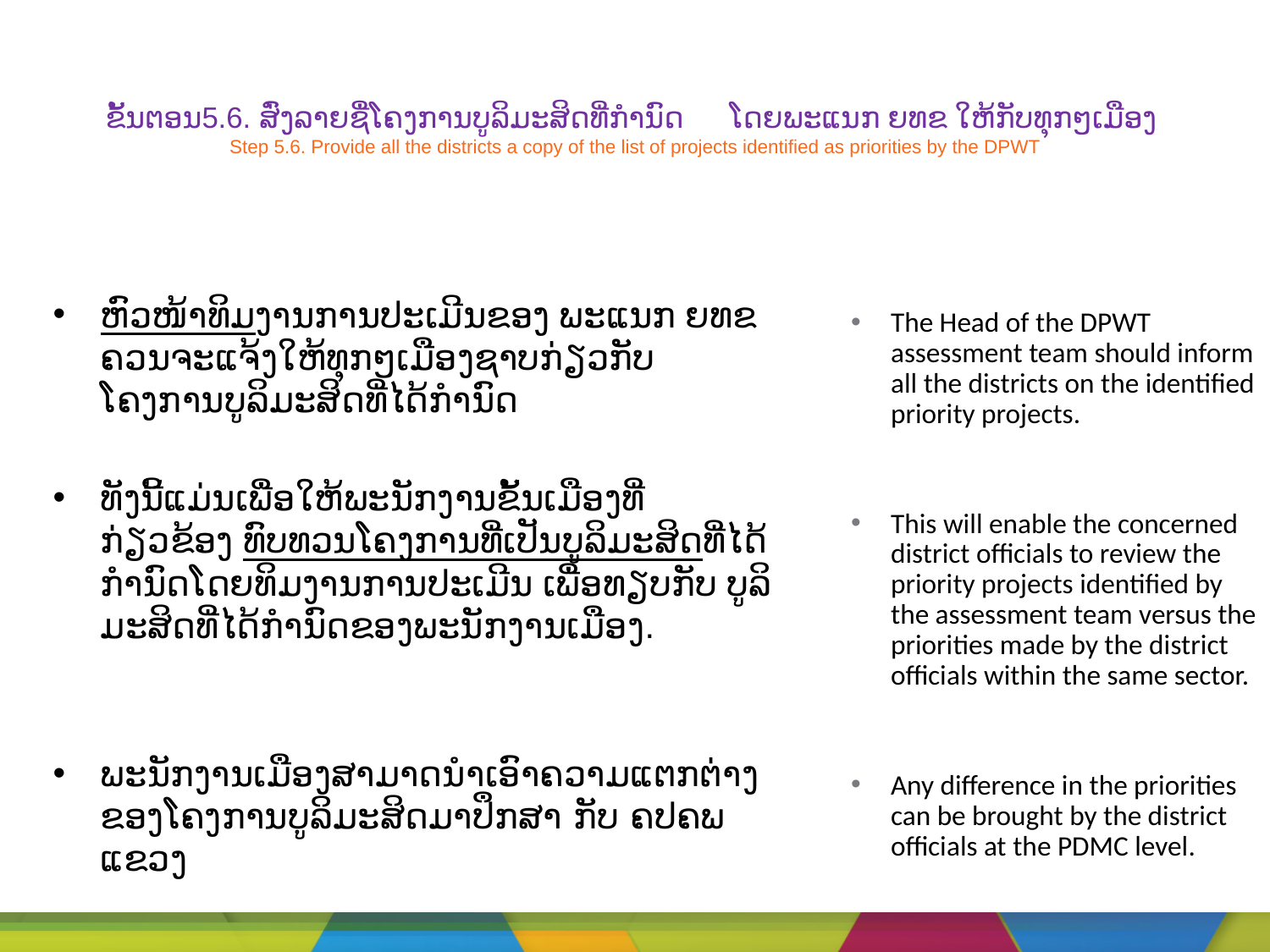

# ຂັ້ນຕອນ5.6. ສົ່ງລາຍຊື່ໂຄງການບູລິມະສິດທີ່ກໍານົດ      ໂດຍພະແນກ ຍທຂ ໃຫ້ກັບທຸກໆເມືອງ Step 5.6. Provide all the districts a copy of the list of projects identified as priorities by the DPWT
ຫົວໜ້າທິມງານການປະເມີນຂອງ ພະແນກ ຍທຂ ຄວນຈະແຈ້ງໃຫ້ທຸກໆເມືອງຊາບກ່ຽວກັບໂຄງການບູລິມະສິດທີ່ໄດ້ກໍານົດ

ທັງນີ້ແມ່ນເພື່ອໃຫ້ພະນັກງານຂັ້ນເມືອງທີ່ກ່ຽວຂ້ອງ ທົບທວນໂຄງການທີ່ເປັນບູລິມະສິດທີ່ໄດ້ກໍານົດໂດຍທິມງານການປະເມີນ ເພື່ອທຽບກັບ ບູລິມະສິດທີ່ໄດ້ກໍານົດຂອງພະນັກງານເມືອງ.

ພະນັກງານເມືອງສາມາດນໍາເອົາຄວາມແຕກຕ່າງຂອງໂຄງການບູລິມະສິດມາປຶກສາ ກັບ ຄປຄພ ແຂວງ

The Head of the DPWT assessment team should inform all the districts on the identified priority projects.

This will enable the concerned district officials to review the priority projects identified by the assessment team versus the priorities made by the district officials within the same sector.

Any difference in the priorities can be brought by the district officials at the PDMC level.